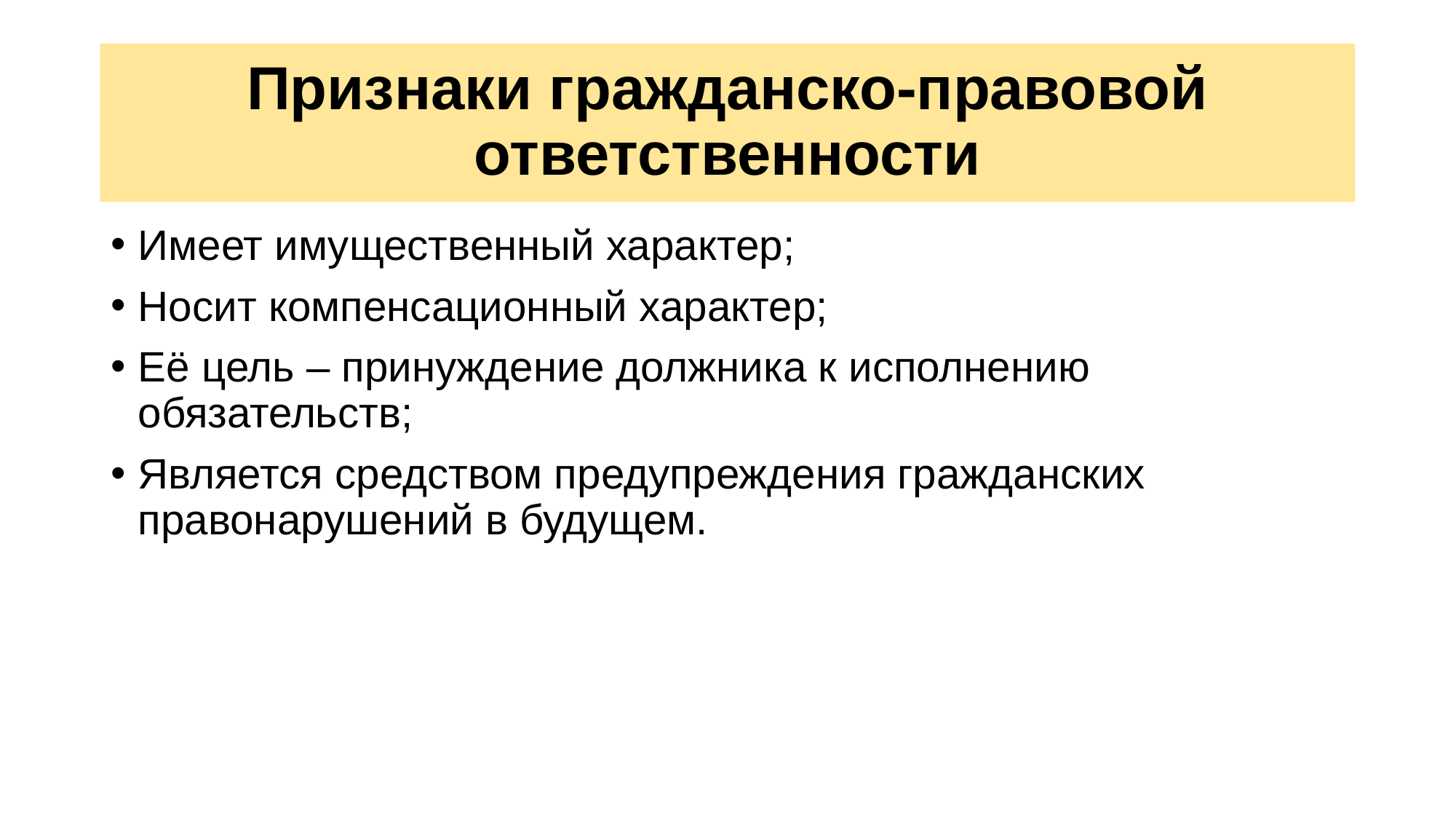

# Признаки гражданско-правовой ответственности
Имеет имущественный характер;
Носит компенсационный характер;
Её цель – принуждение должника к исполнению обязательств;
Является средством предупреждения гражданских правонарушений в будущем.